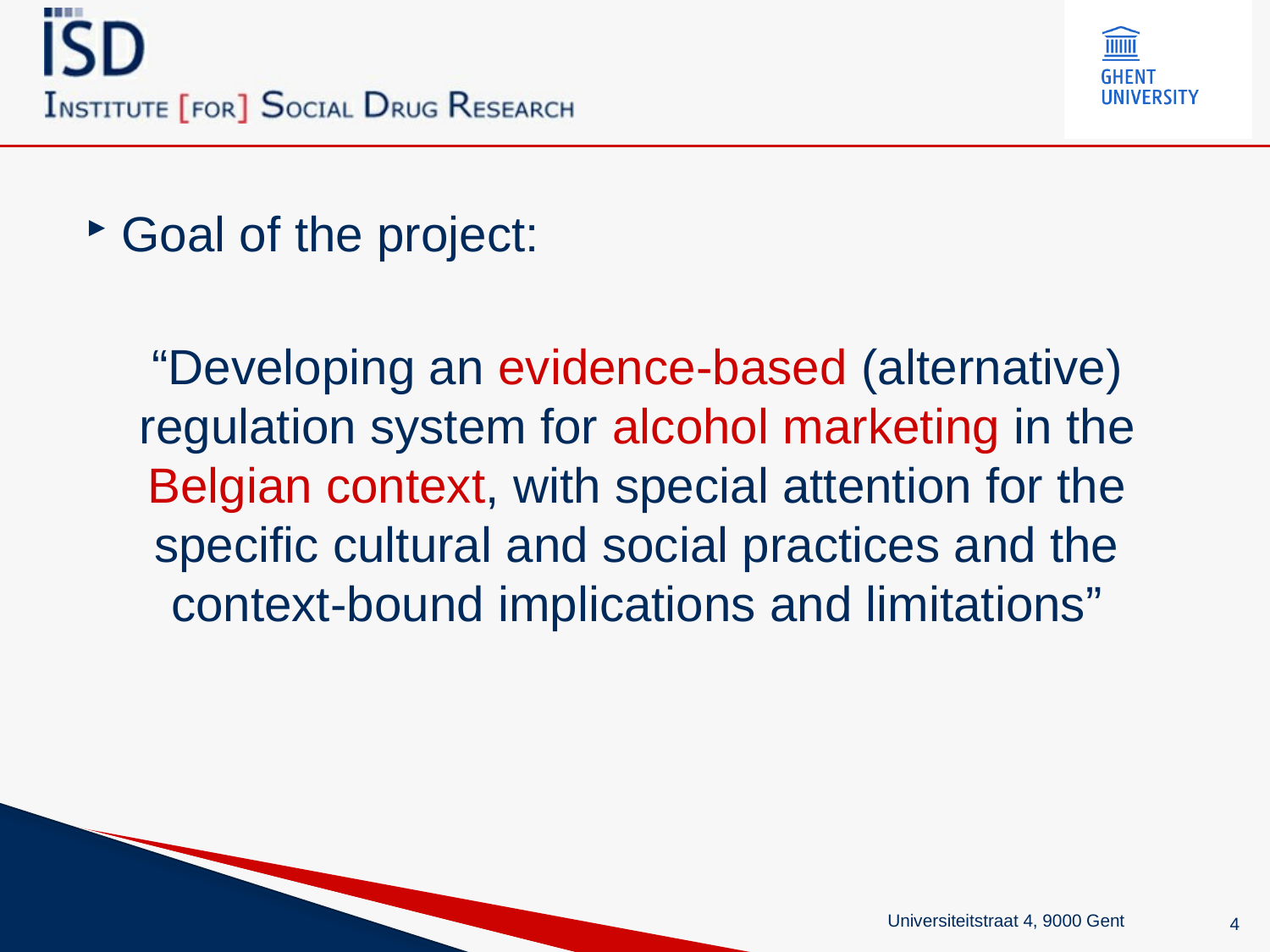

Goal of the project:

“Developing an evidence-based (alternative) regulation system for alcohol marketing in the Belgian context, with special attention for the specific cultural and social practices and the context-bound implications and limitations”

Universiteitstraat 4, 9000 Gent
4